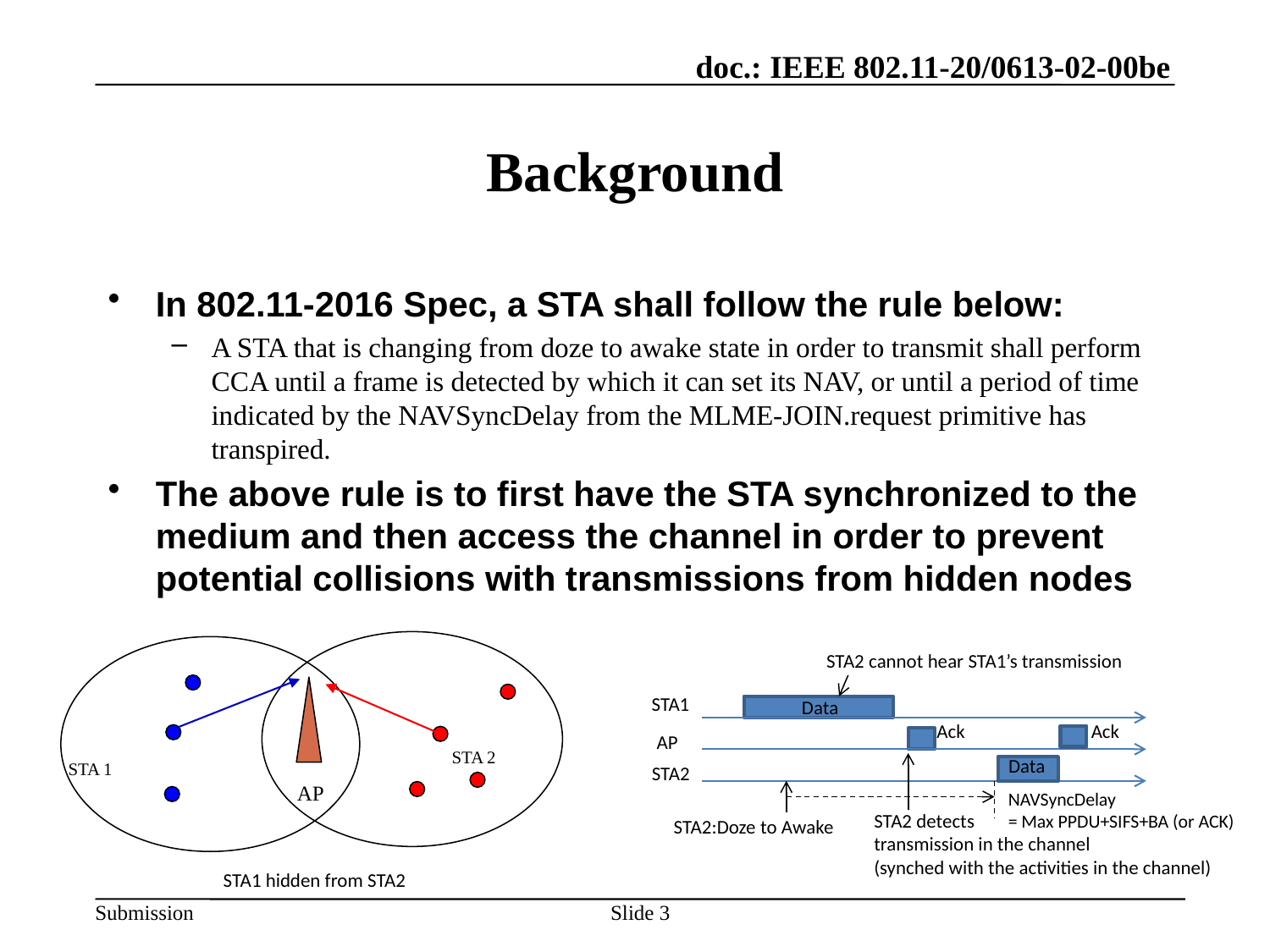

# Background
In 802.11-2016 Spec, a STA shall follow the rule below:
A STA that is changing from doze to awake state in order to transmit shall perform CCA until a frame is detected by which it can set its NAV, or until a period of time indicated by the NAVSyncDelay from the MLME-JOIN.request primitive has transpired.
The above rule is to first have the STA synchronized to the medium and then access the channel in order to prevent potential collisions with transmissions from hidden nodes

STA 2
STA 1

AP

STA2 cannot hear STA1’s transmission
STA1
Data

Ack
Ack
AP

Data
STA2

NAVSyncDelay
= Max PPDU+SIFS+BA (or ACK)
STA2 detects
transmission in the channel
(synched with the activities in the channel)
STA2:Doze to Awake
STA1 hidden from STA2
Slide 3